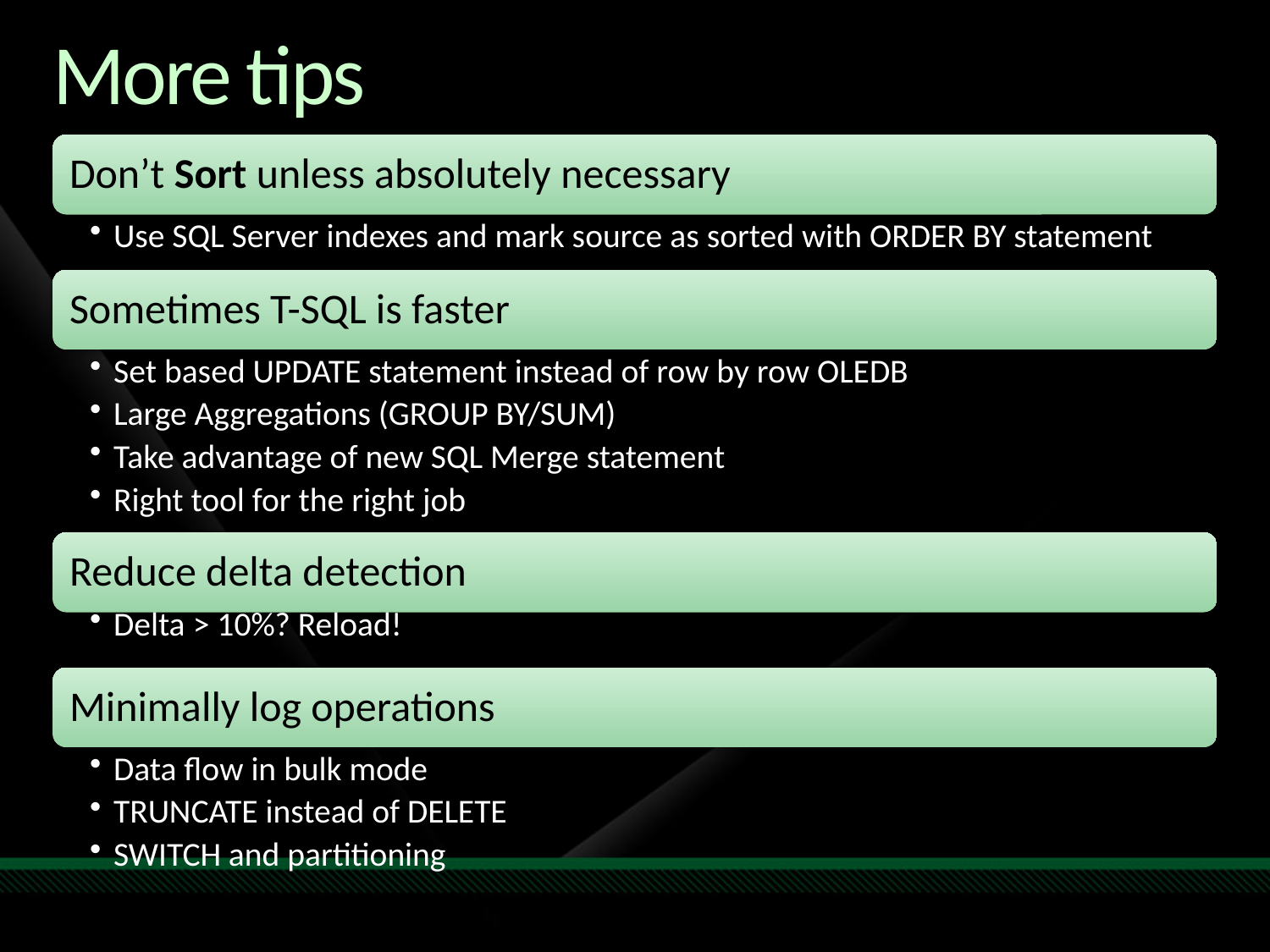

# More tips
Don’t Sort unless absolutely necessary
Use SQL Server indexes and mark source as sorted with ORDER BY statement
Sometimes T-SQL is faster
Set based UPDATE statement instead of row by row OLEDB
Large Aggregations (GROUP BY/SUM)
Take advantage of new SQL Merge statement
Right tool for the right job
Reduce delta detection
Delta > 10%? Reload!
Minimally log operations
Data flow in bulk mode
TRUNCATE instead of DELETE
SWITCH and partitioning